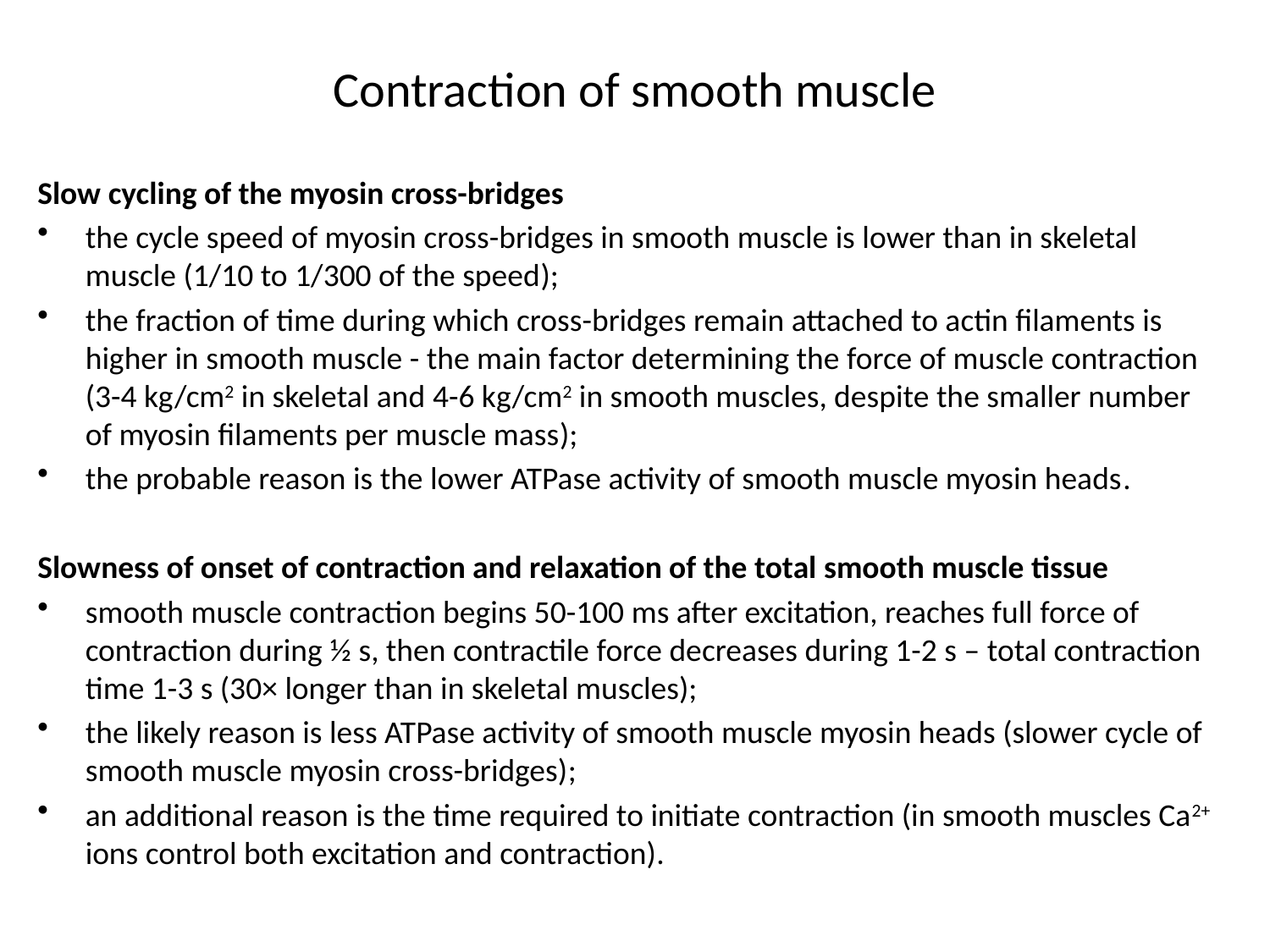

# Contraction of smooth muscle
Slow cycling of the myosin cross-bridges
the cycle speed of myosin cross-bridges in smooth muscle is lower than in skeletal muscle (1/10 to 1/300 of the speed);
the fraction of time during which cross-bridges remain attached to actin filaments is higher in smooth muscle - the main factor determining the force of muscle contraction (3-4 kg/cm2 in skeletal and 4-6 kg/cm2 in smooth muscles, despite the smaller number of myosin filaments per muscle mass);
the probable reason is the lower ATPase activity of smooth muscle myosin heads.

Slowness of onset of contraction and relaxation of the total smooth muscle tissue
smooth muscle contraction begins 50-100 ms after excitation, reaches full force of contraction during ½ s, then contractile force decreases during 1-2 s – total contraction time 1-3 s (30× longer than in skeletal muscles);
the likely reason is less ATPase activity of smooth muscle myosin heads (slower cycle of smooth muscle myosin cross-bridges);
an additional reason is the time required to initiate contraction (in smooth muscles Ca2+ ions control both excitation and contraction).